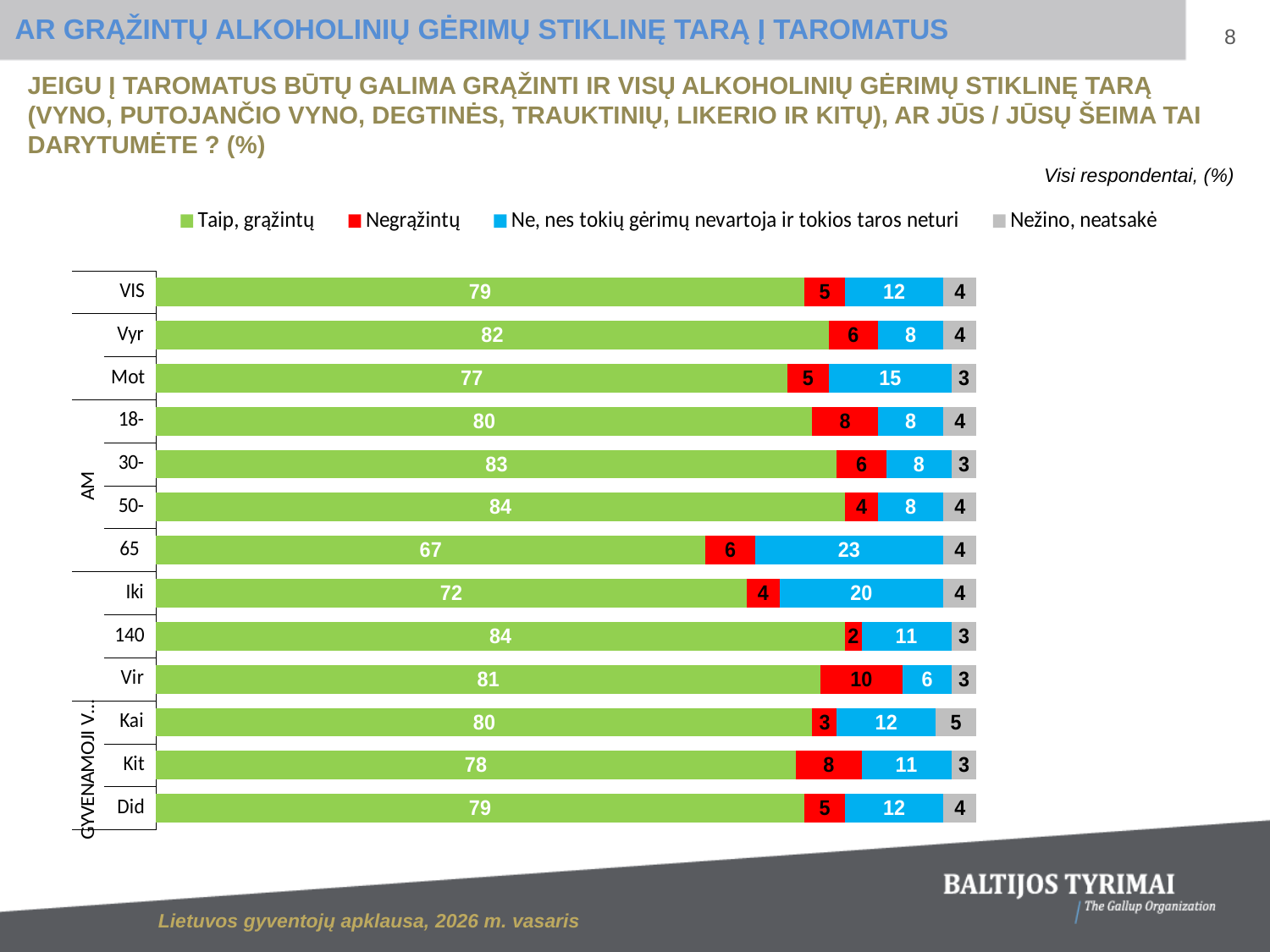

AR GRĄŽINTŲ ALKOHOLINIŲ GĖRIMŲ STIKLINĘ TARĄ Į TAROMATUS
8
# JEIGU Į TAROMATUS BŪTŲ GALIMA GRĄŽINTI IR VISŲ ALKOHOLINIŲ GĖRIMŲ STIKLINĘ TARĄ (VYNO, PUTOJANČIO VYNO, DEGTINĖS, TRAUKTINIŲ, LIKERIO IR KITŲ), AR JŪS / JŪSŲ ŠEIMA TAI DARYTUMĖTE ? (%)

### Chart

| Category | Taip, grąžintų | Negrąžintų | Ne, nes tokių gėrimų nevartoja ir tokios taros neturi | Nežino, neatsakė |
|---|---|---|---|---|
| VISI APKLAUSTIEJI | 79.0 | 5.0 | 12.0 | 4.0 |
| Vyrai | 82.0 | 6.0 | 8.0 | 4.0 |
| Moterys | 77.0 | 5.0 | 15.0 | 3.0 |
| 18-29 m. | 80.0 | 8.0 | 8.0 | 4.0 |
| 30-49 m. | 83.0 | 6.0 | 8.0 | 3.0 |
| 50-64 m. | 84.0 | 4.0 | 8.0 | 4.0 |
| 65 m. + | 67.0 | 6.0 | 23.0 | 4.0 |
| Iki 1400 eurų | 72.0 | 4.0 | 20.0 | 4.0 |
| 1401-2400 eurų | 84.0 | 2.0 | 11.0 | 3.0 |
| Virš 2400 eurų | 81.0 | 10.0 | 6.0 | 3.0 |
| Kaimas | 80.0 | 3.0 | 12.0 | 5.0 |
| Kiti miestai | 78.0 | 8.0 | 11.0 | 3.0 |
| Didmiestis | 79.0 | 5.0 | 12.0 | 4.0 |
Visi respondentai, (%)
Lietuvos gyventojų apklausa, 2026 m. vasaris